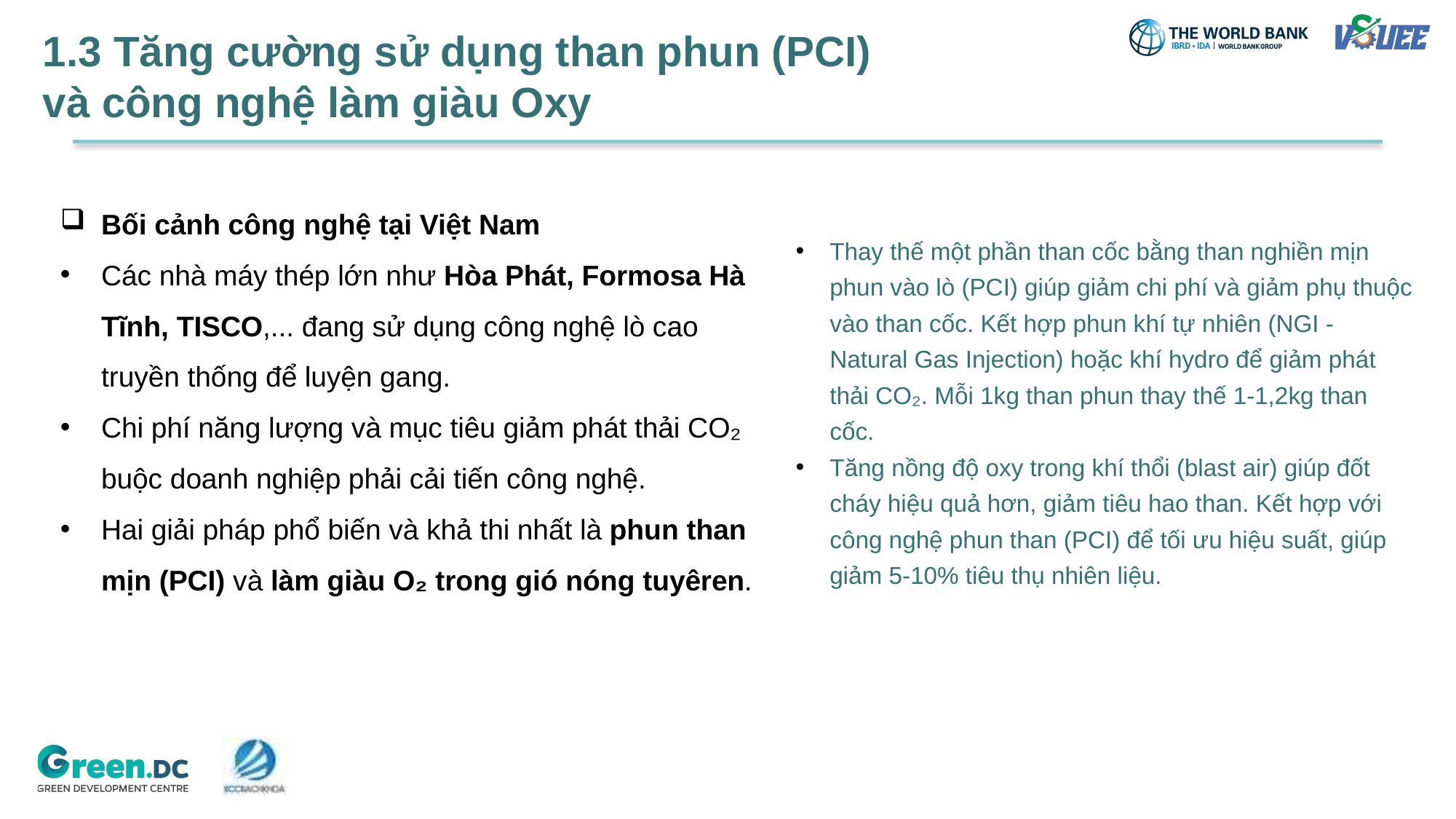

1.3 Tăng cường sử dụng than phun (PCI)
và công nghệ làm giàu Oxy

Bối cảnh công nghệ tại Việt Nam
Các nhà máy thép lớn như Hòa Phát, Formosa Hà Tĩnh, TISCO,... đang sử dụng công nghệ lò cao truyền thống để luyện gang.
Chi phí năng lượng và mục tiêu giảm phát thải CO₂ buộc doanh nghiệp phải cải tiến công nghệ.
Hai giải pháp phổ biến và khả thi nhất là phun than mịn (PCI) và làm giàu O₂ trong gió nóng tuyêren.
Thay thế một phần than cốc bằng than nghiền mịn phun vào lò (PCI) giúp giảm chi phí và giảm phụ thuộc vào than cốc. Kết hợp phun khí tự nhiên (NGI - Natural Gas Injection) hoặc khí hydro để giảm phát thải CO₂. Mỗi 1kg than phun thay thế 1-1,2kg than cốc.
Tăng nồng độ oxy trong khí thổi (blast air) giúp đốt cháy hiệu quả hơn, giảm tiêu hao than. Kết hợp với công nghệ phun than (PCI) để tối ưu hiệu suất, giúp giảm 5-10% tiêu thụ nhiên liệu.